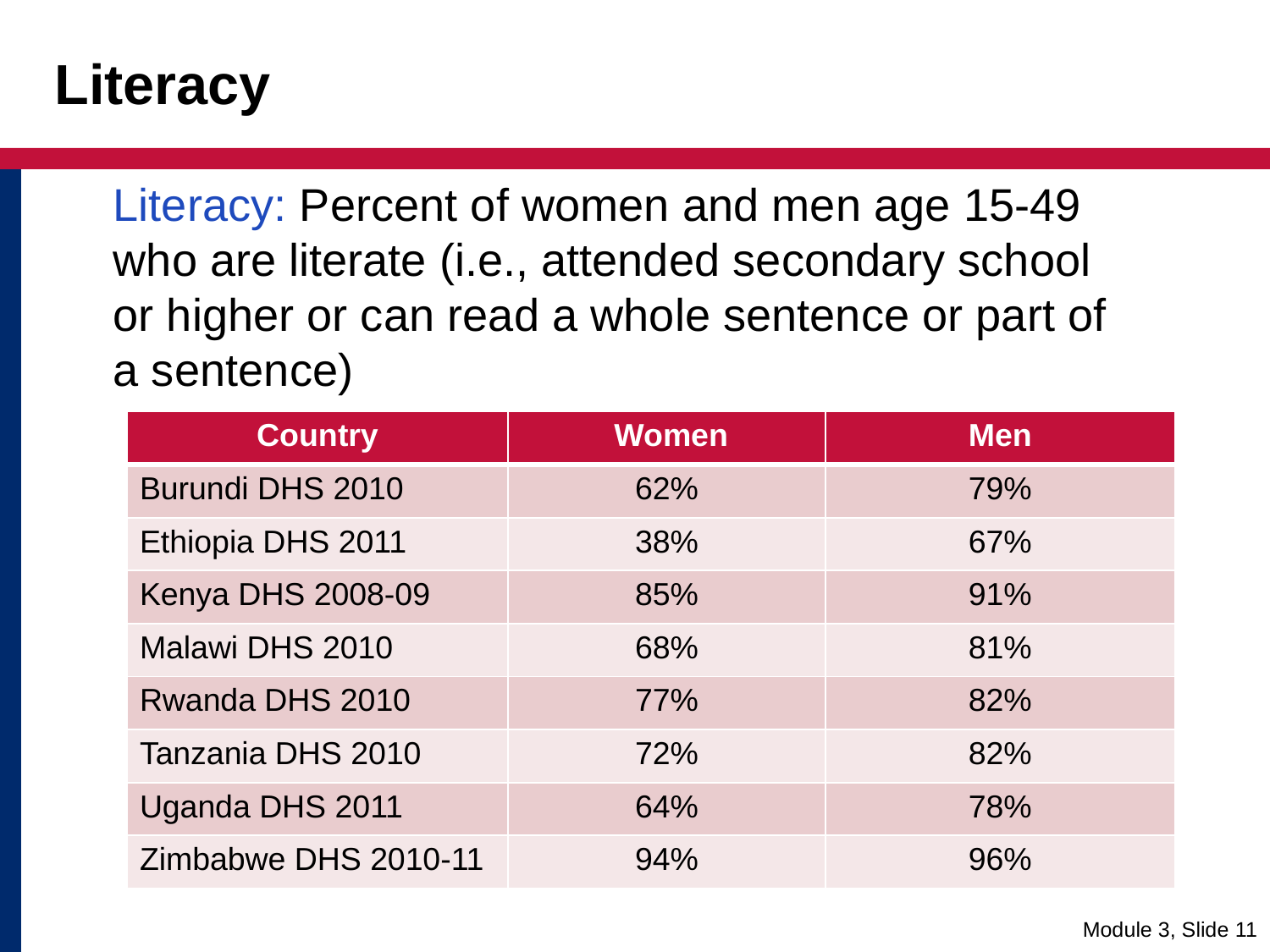

# Literacy
	Literacy: Percent of women and men age 15-49 who are literate (i.e., attended secondary school or higher or can read a whole sentence or part of a sentence)
| Country | Women | Men |
| --- | --- | --- |
| Burundi DHS 2010 | 62% | 79% |
| Ethiopia DHS 2011 | 38% | 67% |
| Kenya DHS 2008-09 | 85% | 91% |
| Malawi DHS 2010 | 68% | 81% |
| Rwanda DHS 2010 | 77% | 82% |
| Tanzania DHS 2010 | 72% | 82% |
| Uganda DHS 2011 | 64% | 78% |
| Zimbabwe DHS 2010-11 | 94% | 96% |
Module 3, Slide 11